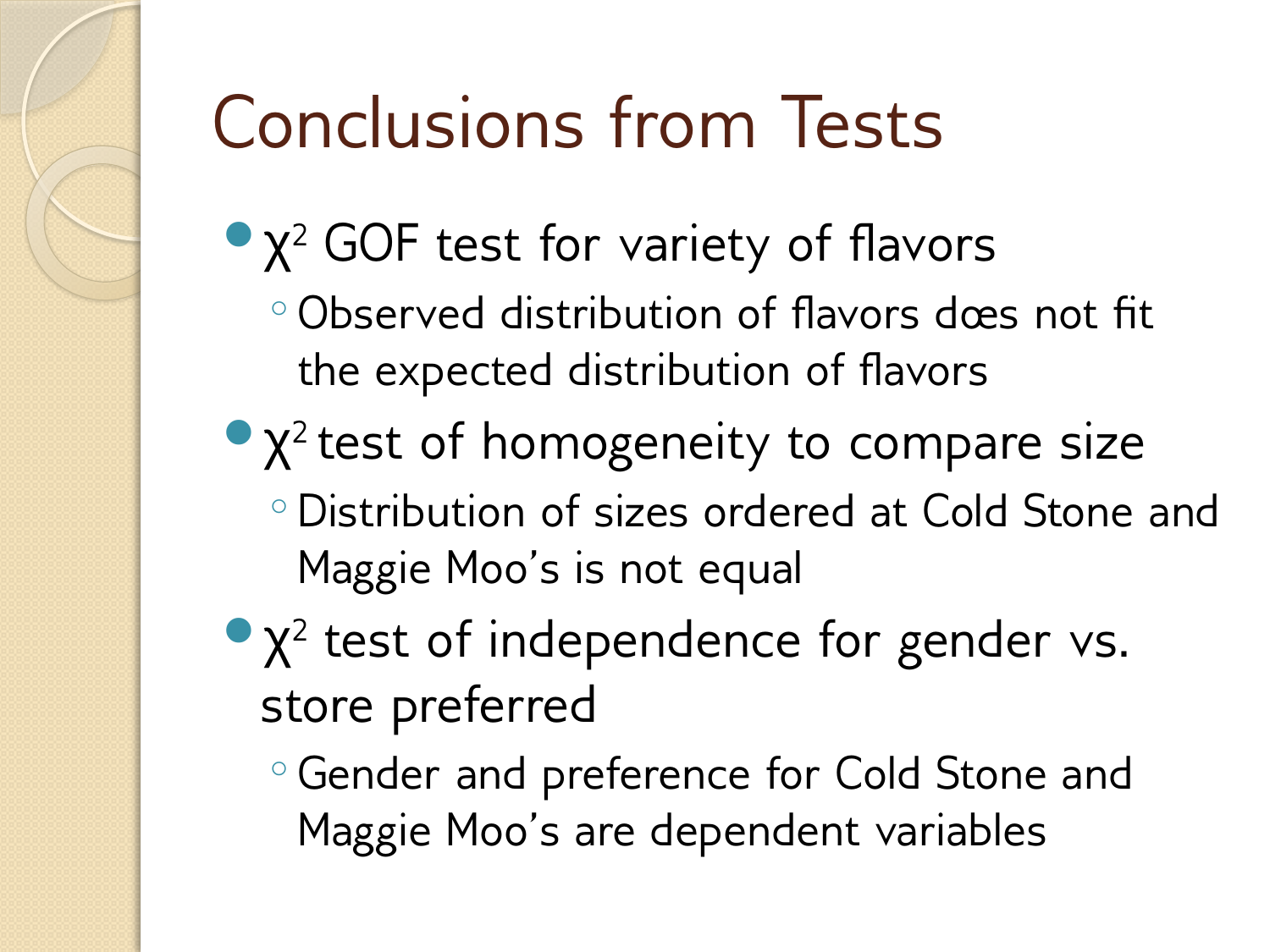

# Conclusions from Tests
χ2 GOF test for variety of flavors
Observed distribution of flavors does not fit the expected distribution of flavors
χ2 test of homogeneity to compare size
Distribution of sizes ordered at Cold Stone and Maggie Moo’s is not equal
χ2 test of independence for gender vs. store preferred
Gender and preference for Cold Stone and Maggie Moo’s are dependent variables